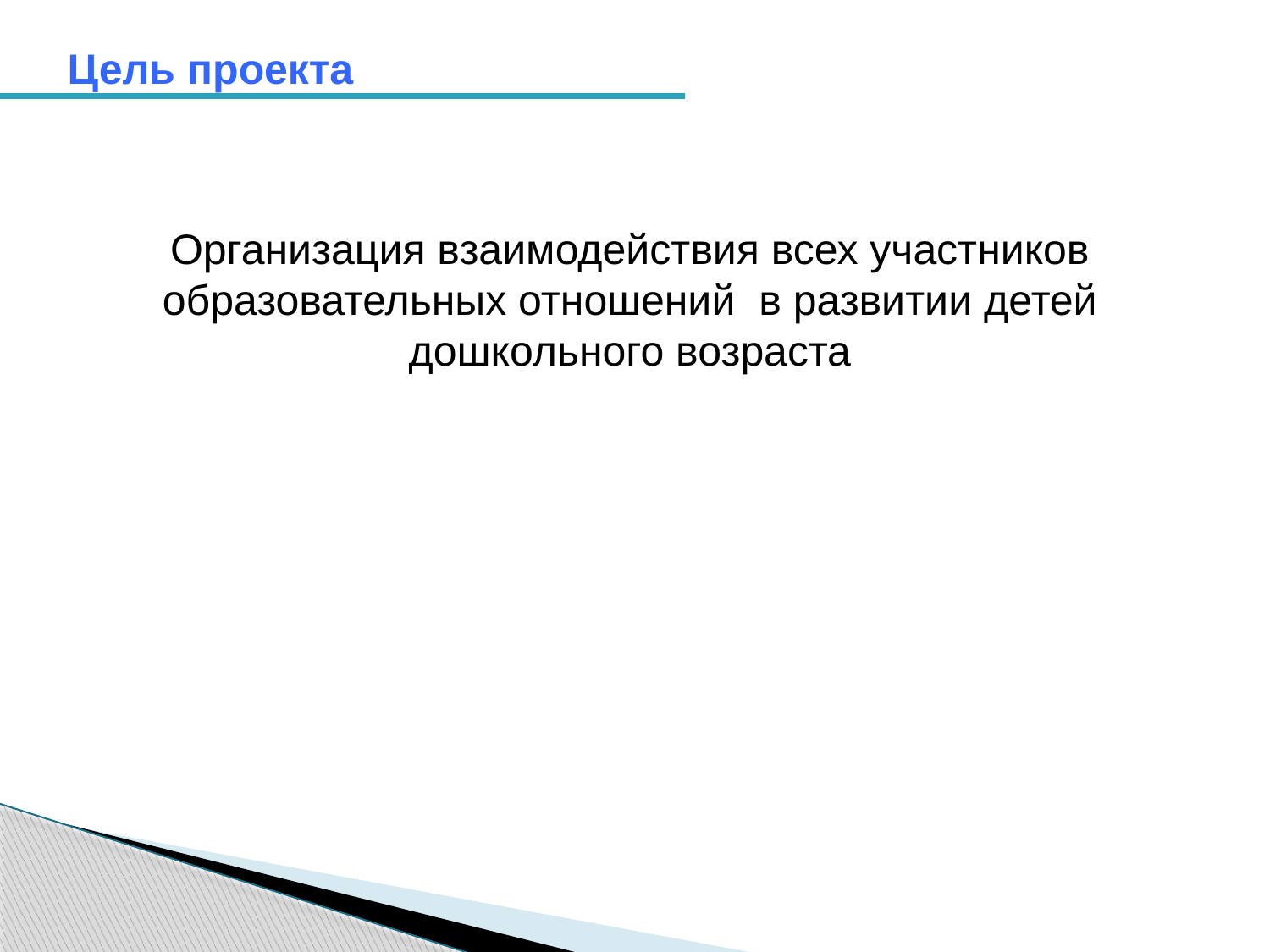

Цель проекта
Организация взаимодействия всех участников образовательных отношений  в развитии детей дошкольного возраста